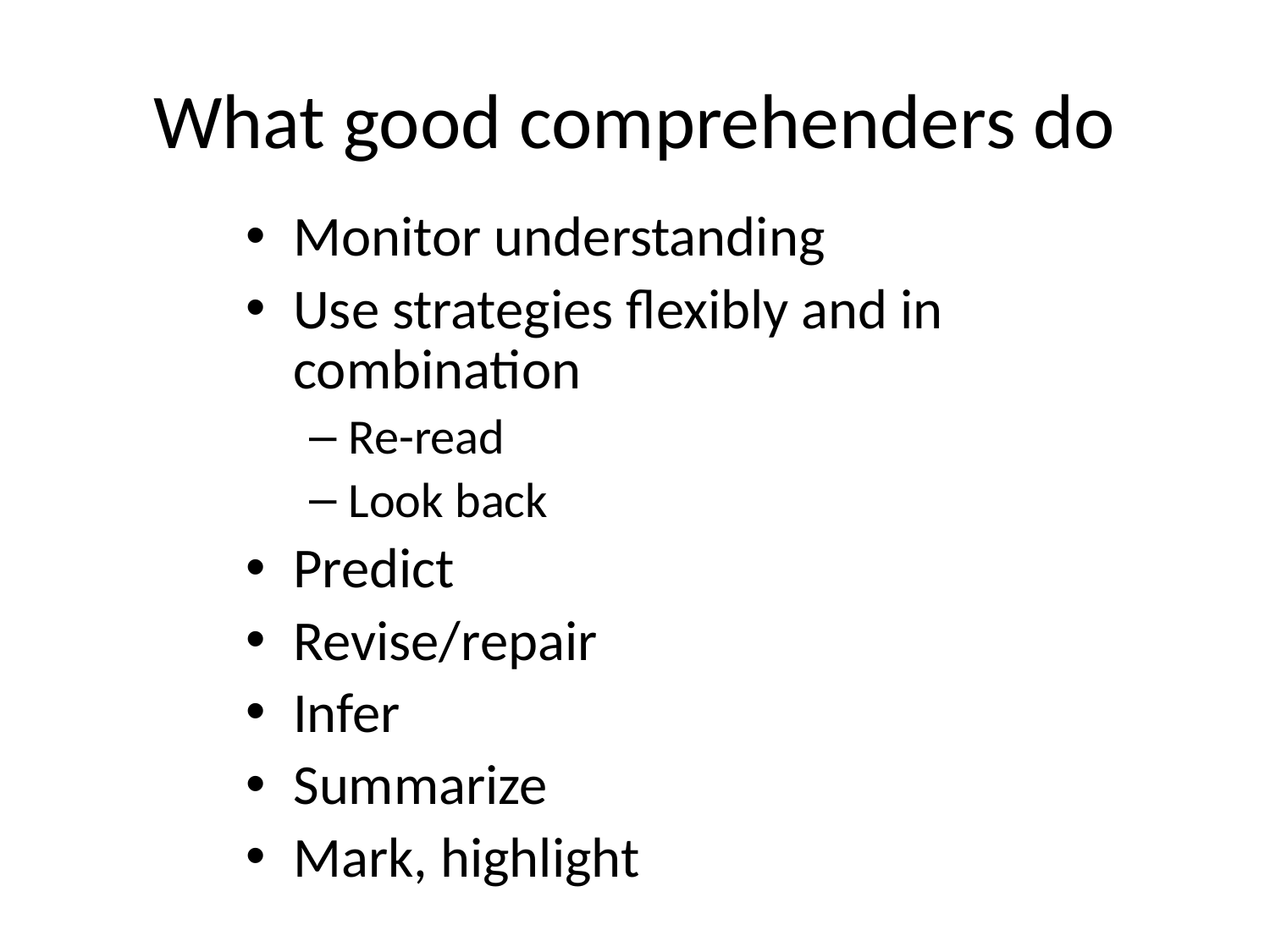

# What good comprehenders do
Monitor understanding
Use strategies flexibly and in combination
Re-read
Look back
Predict
Revise/repair
Infer
Summarize
Mark, highlight